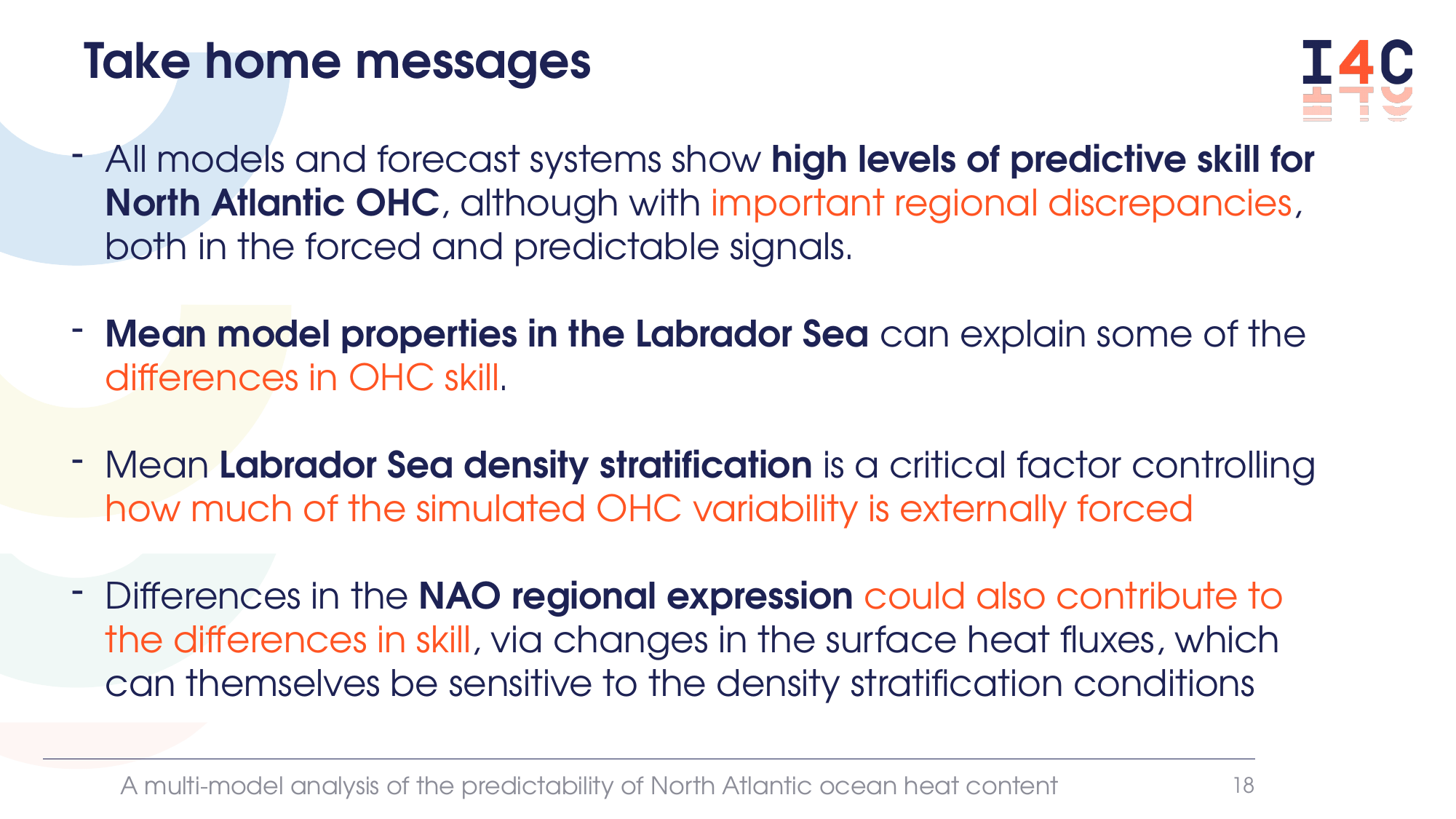

# Take home messages
All models and forecast systems show high levels of predictive skill for North Atlantic OHC, although with important regional discrepancies, both in the forced and predictable signals.

Mean model properties in the Labrador Sea can explain some of the differences in OHC skill.

Mean Labrador Sea density stratification is a critical factor controlling how much of the simulated OHC variability is externally forced

Differences in the NAO regional expression could also contribute to the differences in skill, via changes in the surface heat fluxes, which can themselves be sensitive to the density stratification conditions
A multi-model analysis of the predictability of North Atlantic ocean heat content
18